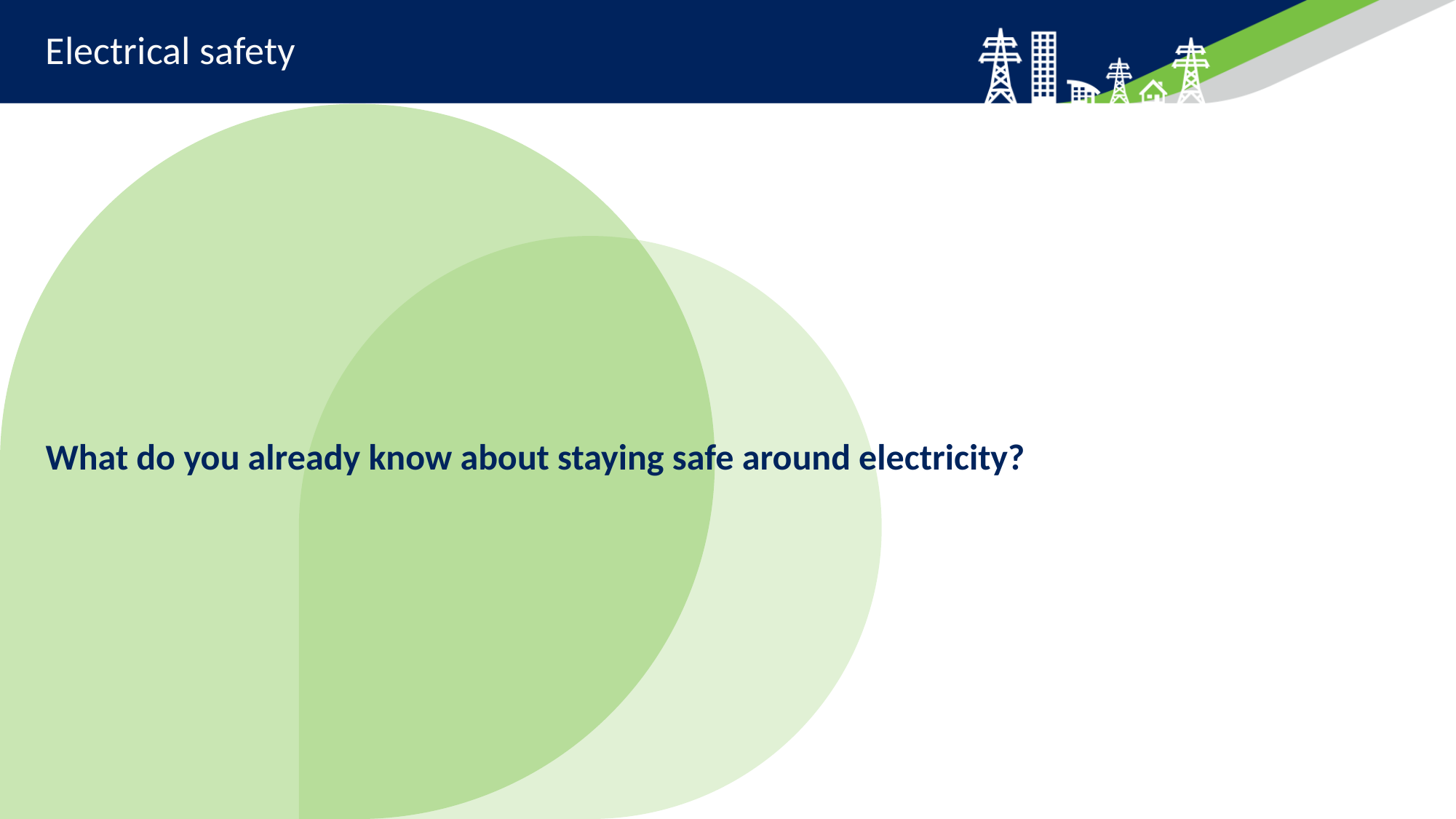

# Electrical safety

What do you already know about staying safe around electricity?